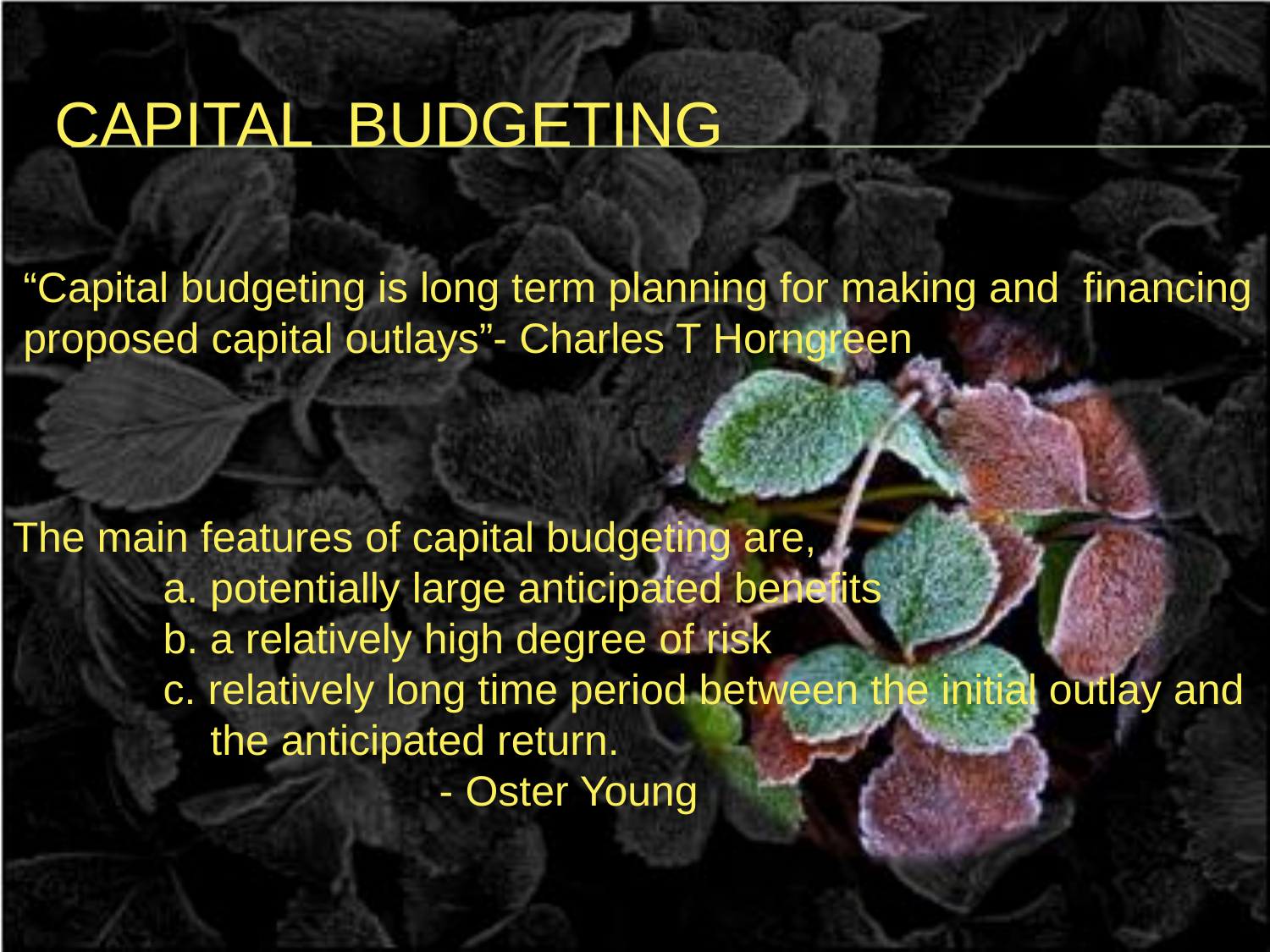

# Capital  Budgeting
“Capital budgeting is long term planning for making and  financing proposed capital outlays”- Charles T Horngreen

“

The main features of capital budgeting are,
	  a. potentially large anticipated benefits
    	  b. a relatively high degree of risk
 	  c. relatively long time period between the initial outlay and 	      the anticipated return.
                                    - Oster Young